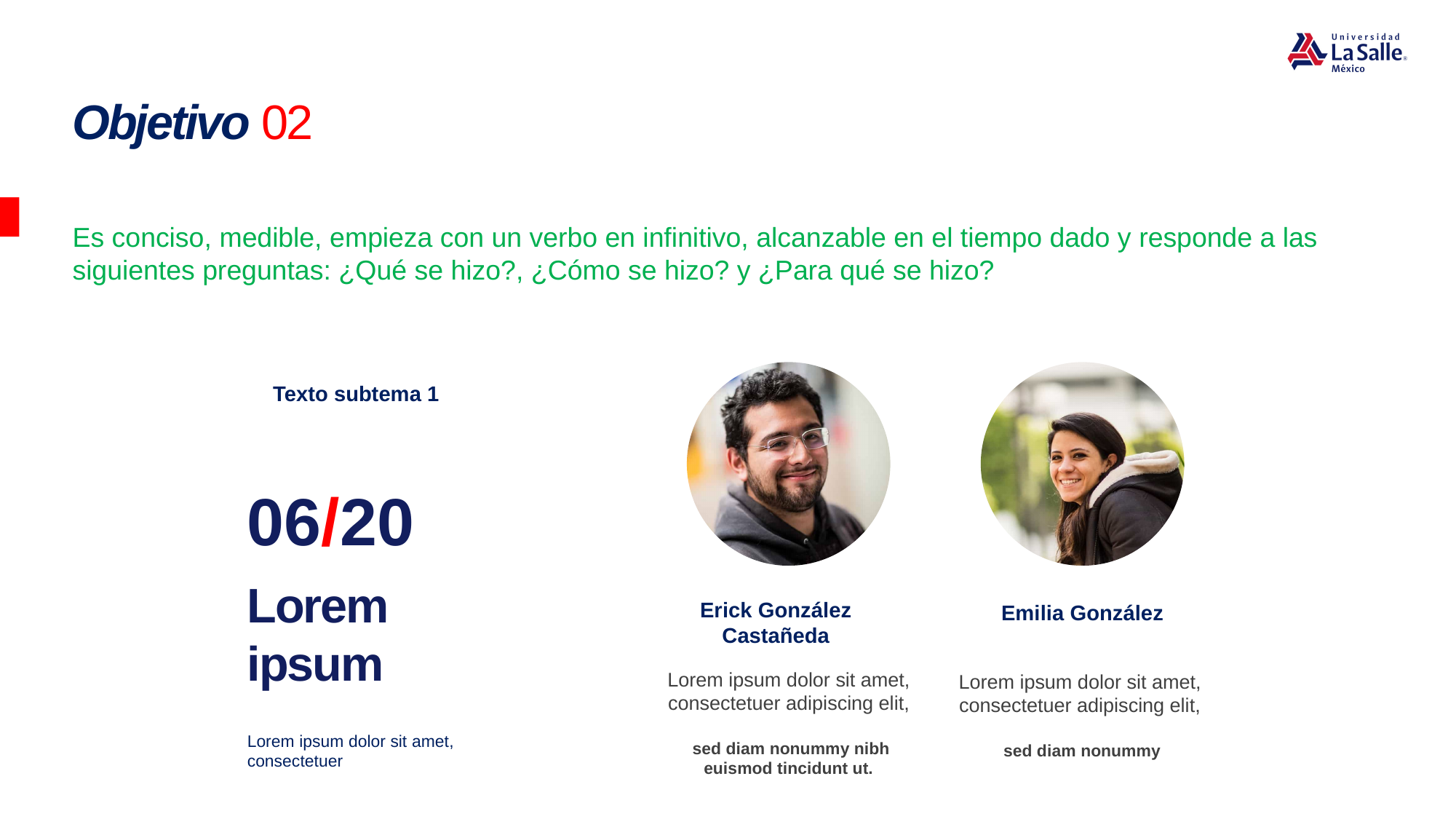

Objetivo 02

Es conciso, medible, empieza con un verbo en infinitivo, alcanzable en el tiempo dado y responde a las siguientes preguntas: ¿Qué se hizo?, ¿Cómo se hizo? y ¿Para qué se hizo?

Texto subtema 1
06/20
Lorem ipsum
Erick González Castañeda
Emilia González
Lorem ipsum dolor sit amet, consectetuer adipiscing elit,

 sed diam nonummy nibh euismod tincidunt ut.
Lorem ipsum dolor sit amet, consectetuer adipiscing elit,

 sed diam nonummy
Lorem ipsum dolor sit amet, consectetuer